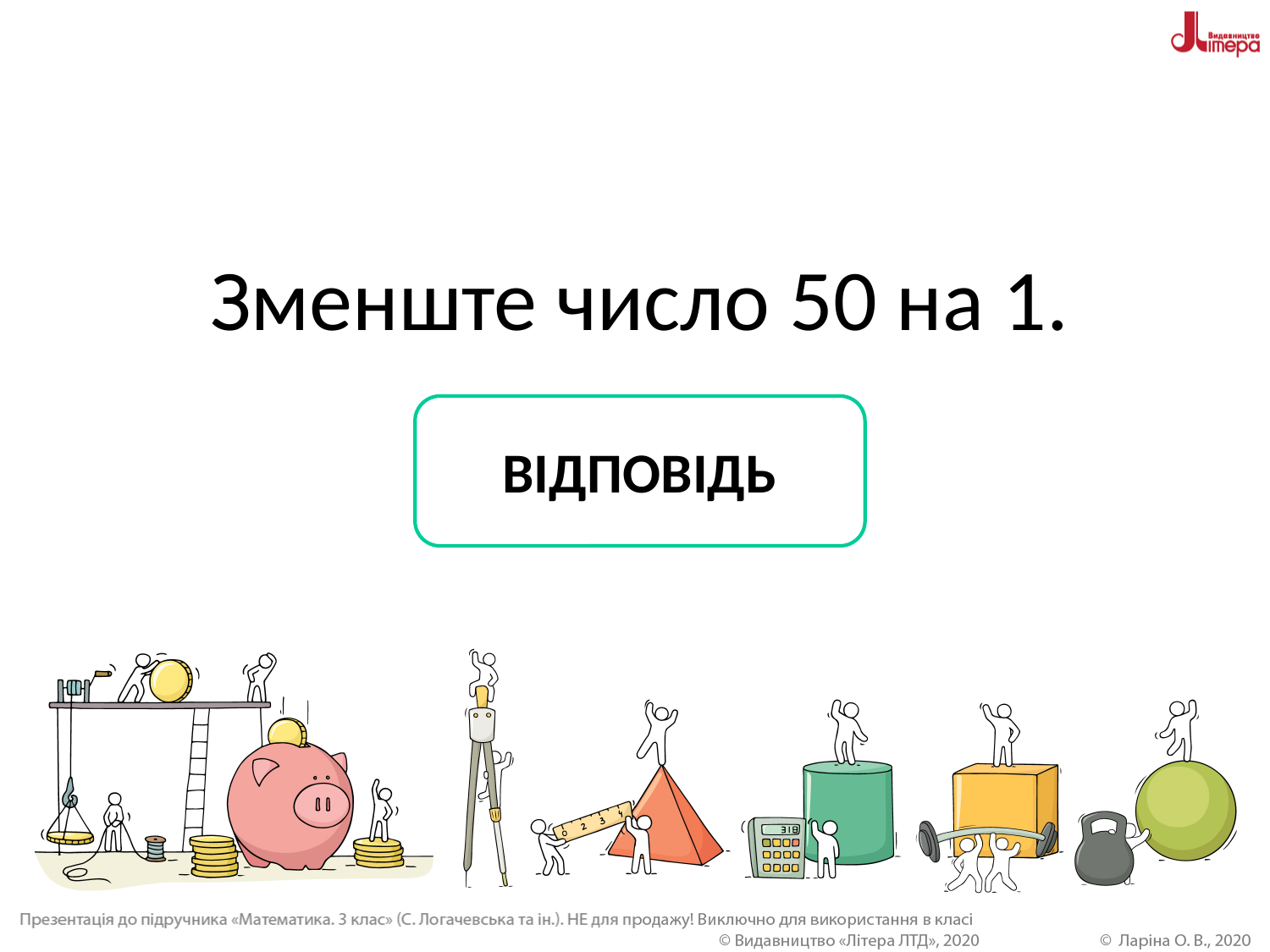

# Зменште число 50 на 1.

ВІДПОВІДЬ